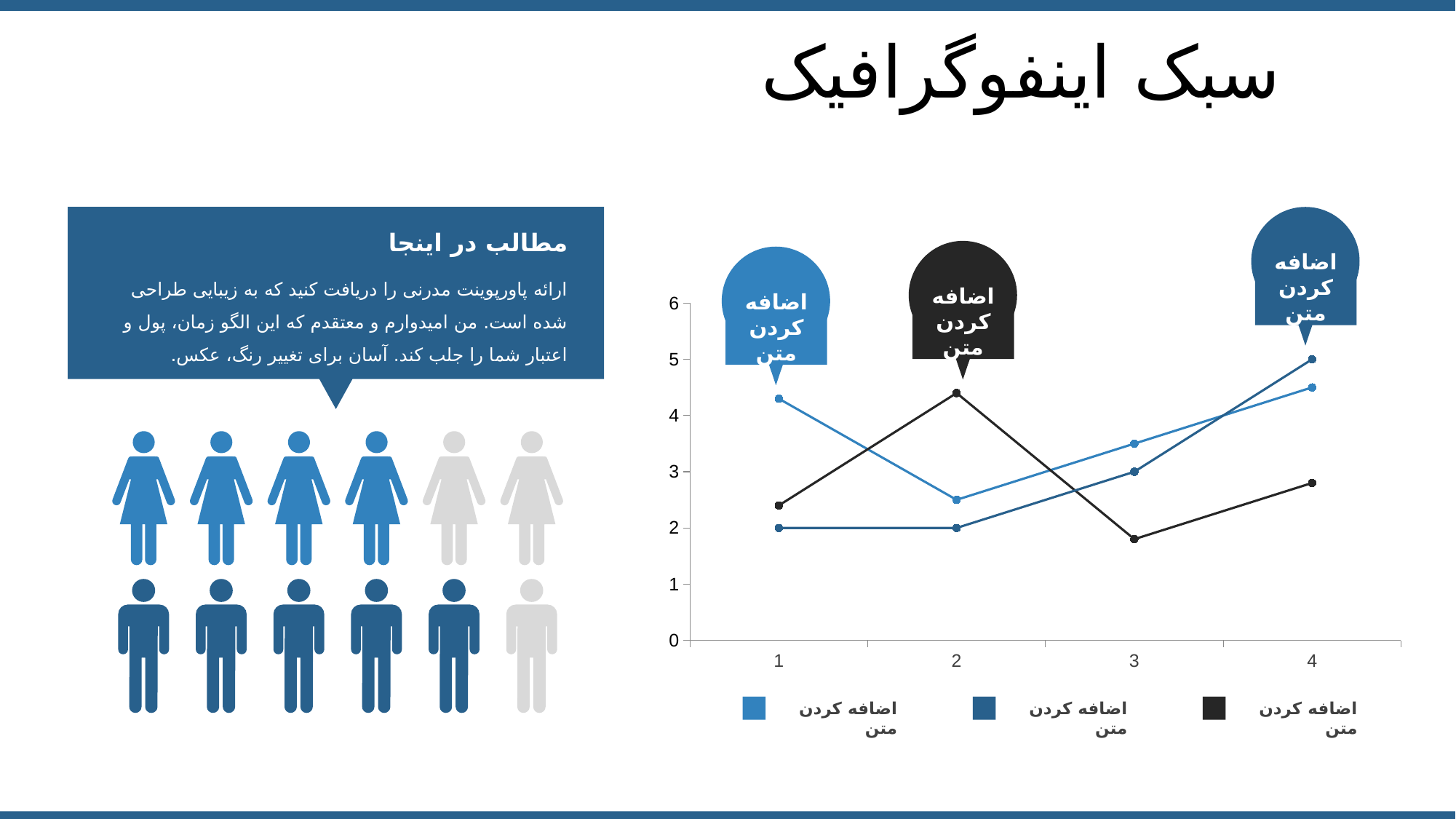

سبک اینفوگرافیک

مطالب در اینجا
ارائه پاورپوینت مدرنی را دریافت کنید که به زیبایی طراحی شده است. من امیدوارم و معتقدم که این الگو زمان، پول و اعتبار شما را جلب کند. آسان برای تغییر رنگ، عکس.

اضافه کردن متن

اضافه کردن متن

اضافه کردن متن

### Chart

| Category |  |  |  |
|---|---|---|---|

اضافه کردن متن

اضافه کردن متن

اضافه کردن متن